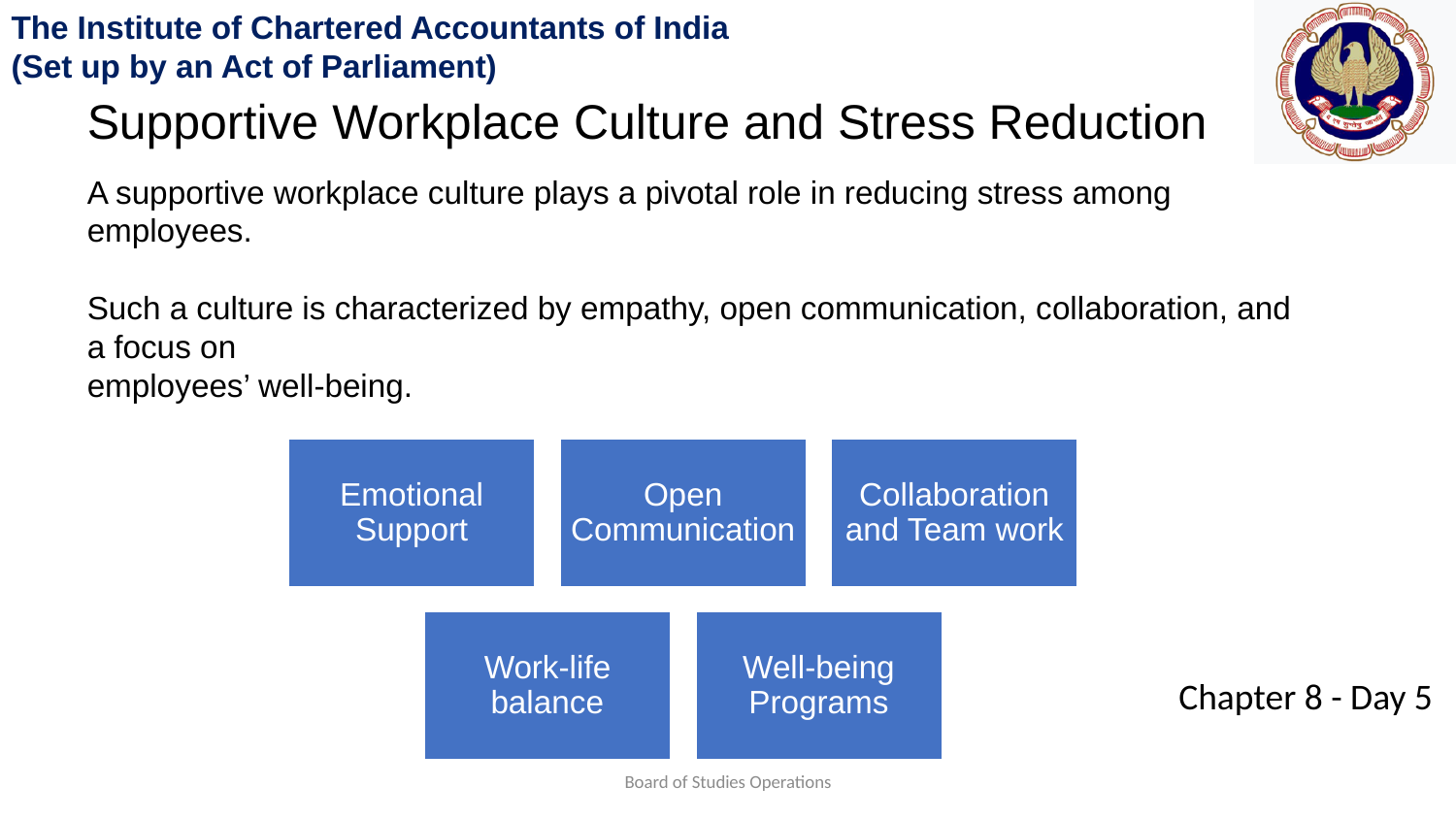

Supportive Workplace Culture and Stress Reduction
A supportive workplace culture plays a pivotal role in reducing stress among employees.

Such a culture is characterized by empathy, open communication, collaboration, and a focus on
employees’ well-being.

Emotional Support
Open Communication
Collaboration and Team work
Work-life balance
Well-being Programs
Board of Studies Operations